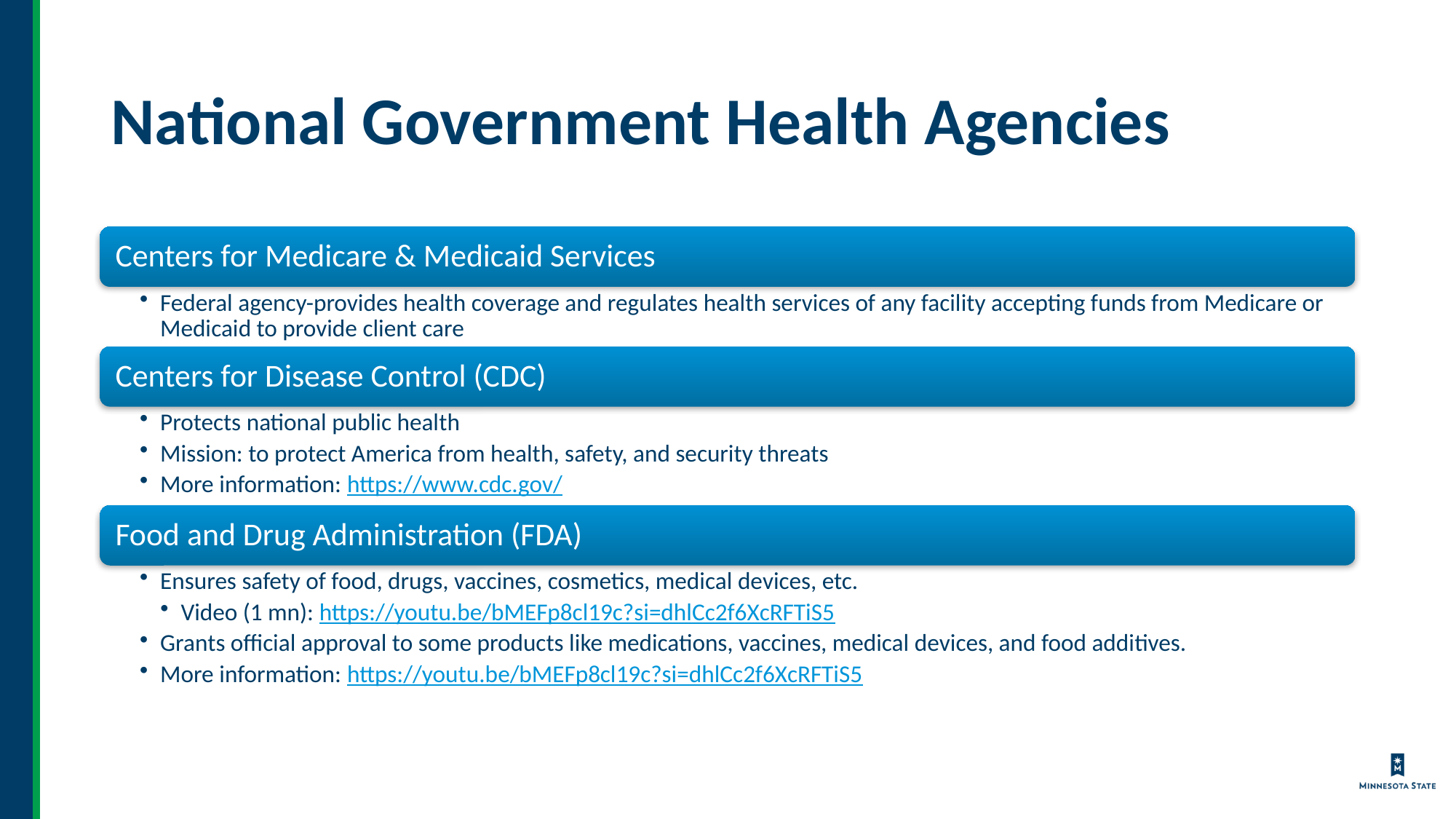

# National Government Health Agencies
Centers for Medicare & Medicaid Services
Federal agency-provides health coverage and regulates health services of any facility accepting funds from Medicare or Medicaid to provide client care
Centers for Disease Control (CDC)
Protects national public health
Mission: to protect America from health, safety, and security threats
More information: https://www.cdc.gov/
Food and Drug Administration (FDA)
Ensures safety of food, drugs, vaccines, cosmetics, medical devices, etc.
Video (1 mn): https://youtu.be/bMEFp8cl19c?si=dhlCc2f6XcRFTiS5
Grants official approval to some products like medications, vaccines, medical devices, and food additives.
More information: https://youtu.be/bMEFp8cl19c?si=dhlCc2f6XcRFTiS5